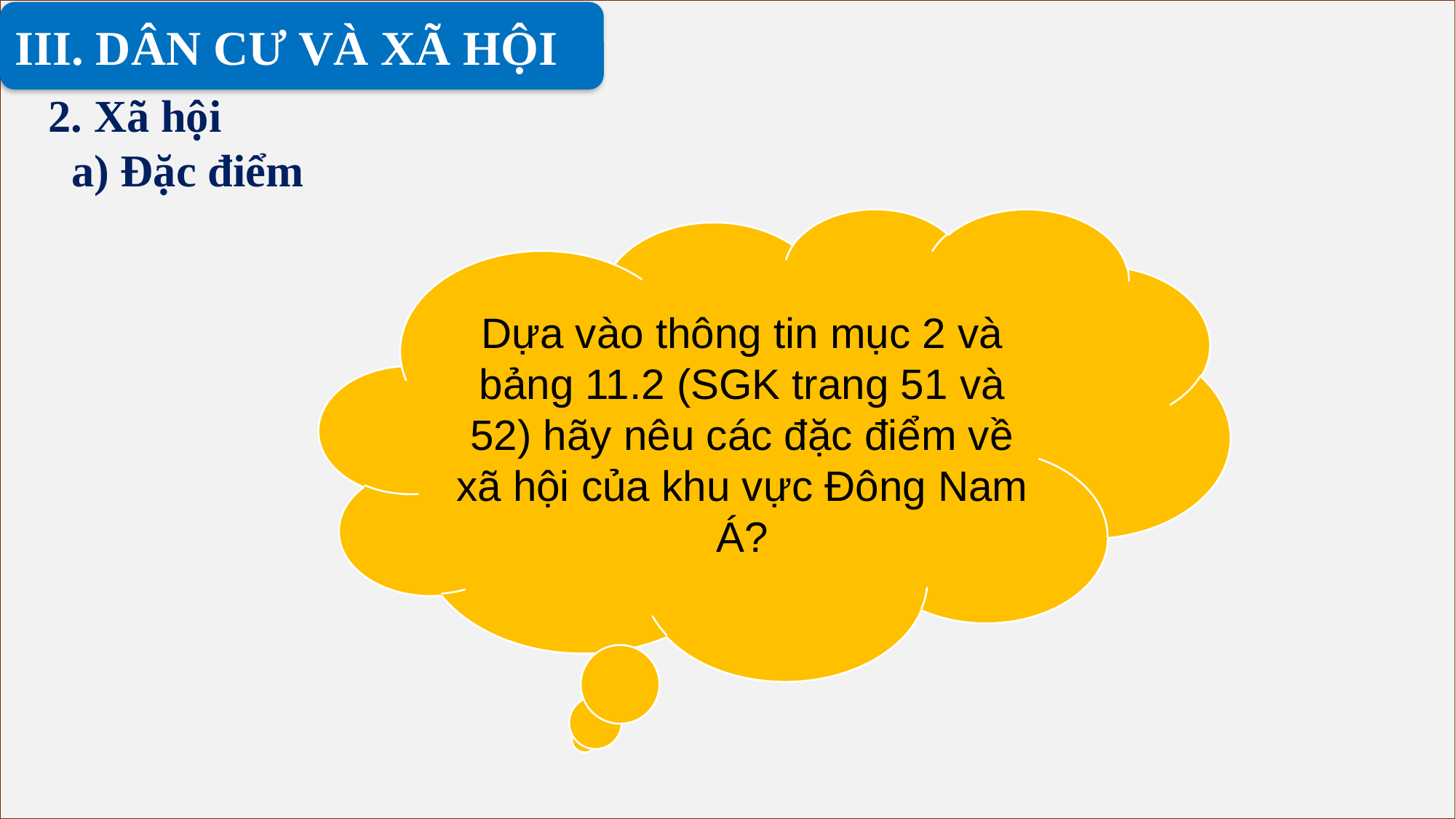

III. DÂN CƯ VÀ XÃ HỘI
2. Xã hội
  a) Đặc điểm

#
Dựa vào thông tin mục 2 và bảng 11.2 (SGK trang 51 và 52) hãy nêu các đặc điểm về xã hội của khu vực Đông Nam Á?